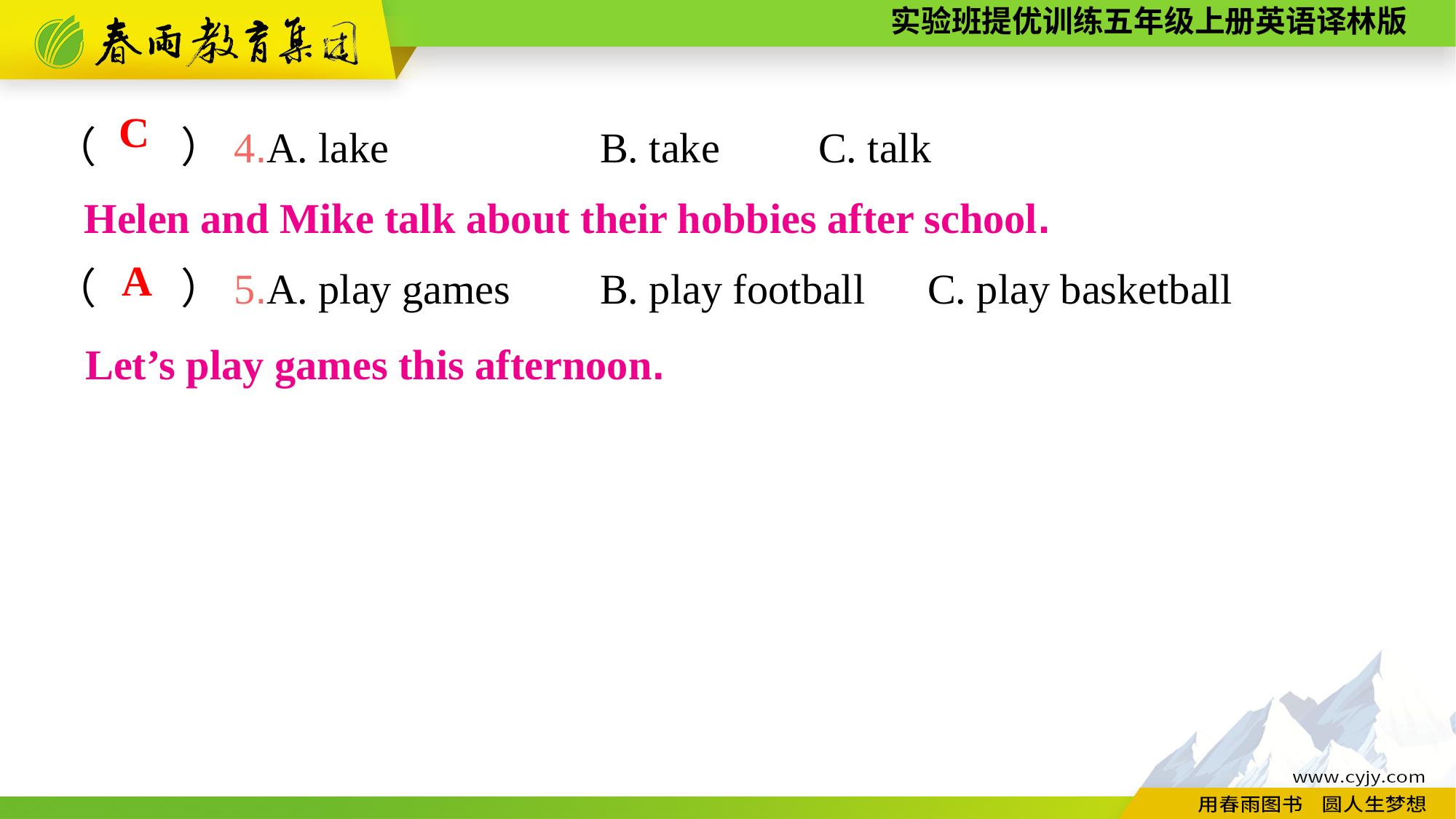

（　　）4.A. lake		B. take	C. talk

（　　）5.A. play games	B. play football	C. play basketball
C
Helen and Mike talk about their hobbies after school.
A
Let’s play games this afternoon.